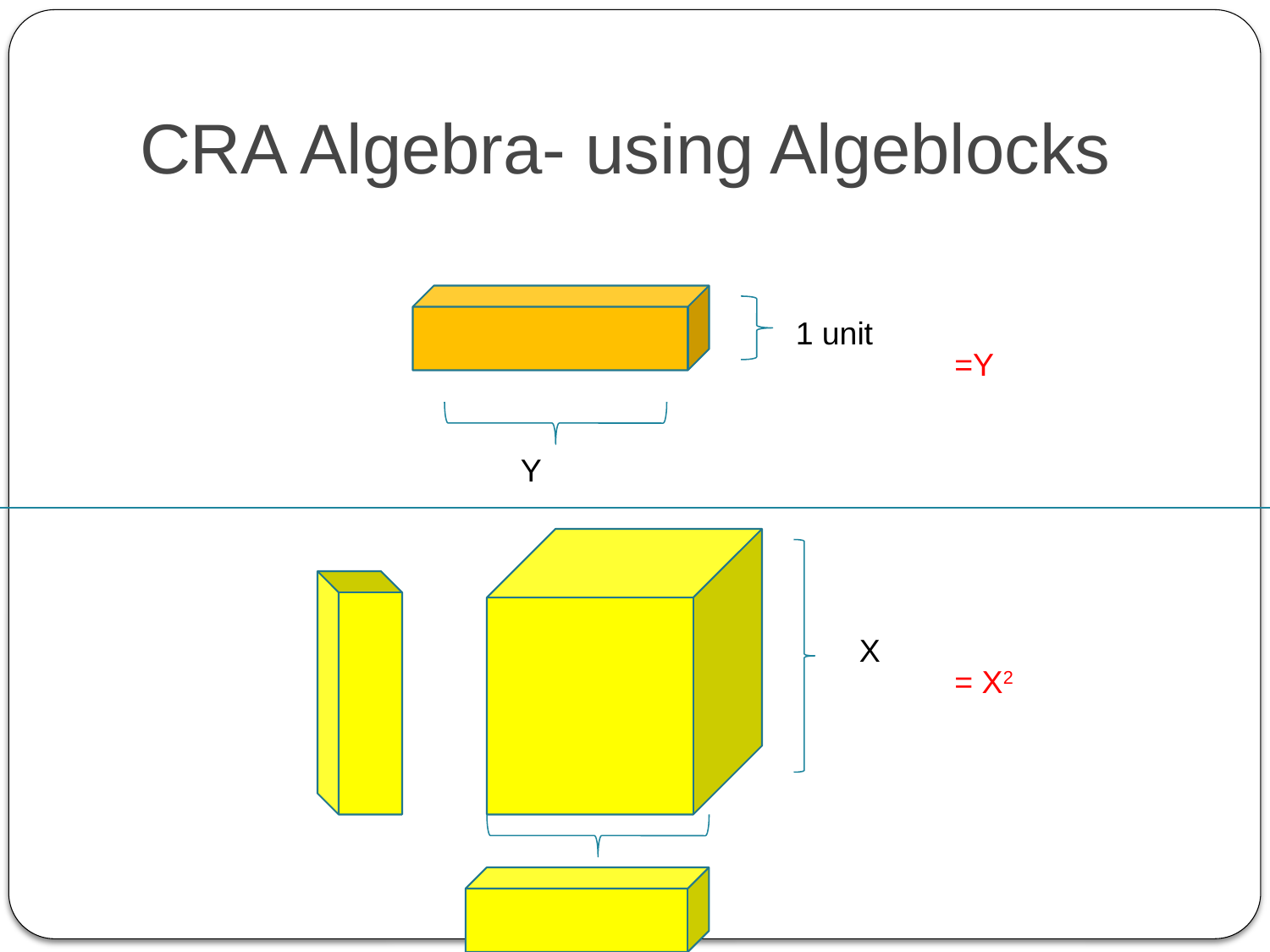

# CRA Algebra- using Algeblocks

1 unit

=Y
Y

X

= X2

 X